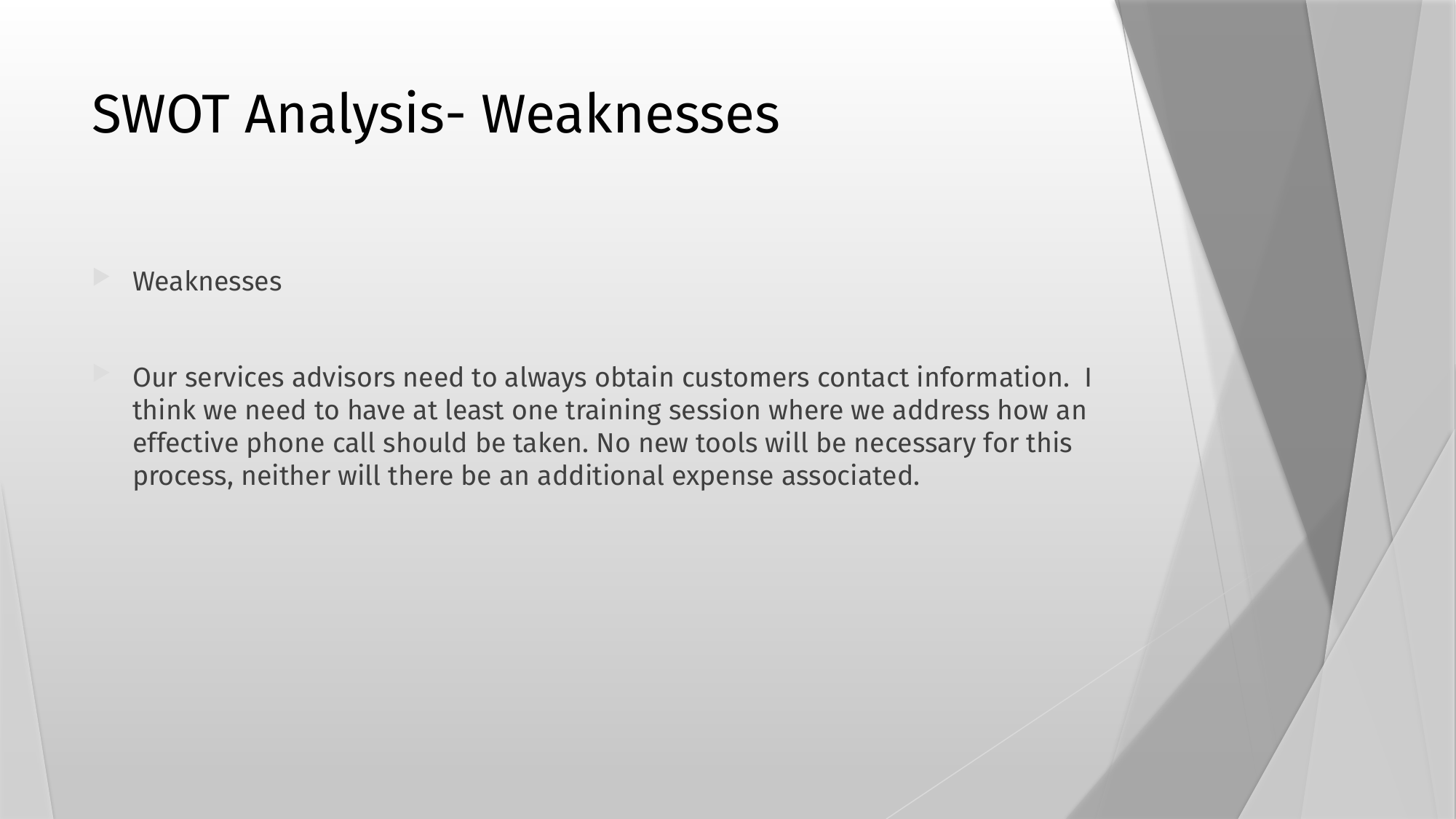

# SWOT Analysis- Weaknesses
Weaknesses

Our services advisors need to always obtain customers contact information.  I think we need to have at least one training session where we address how an effective phone call should be taken. No new tools will be necessary for this process, neither will there be an additional expense associated.